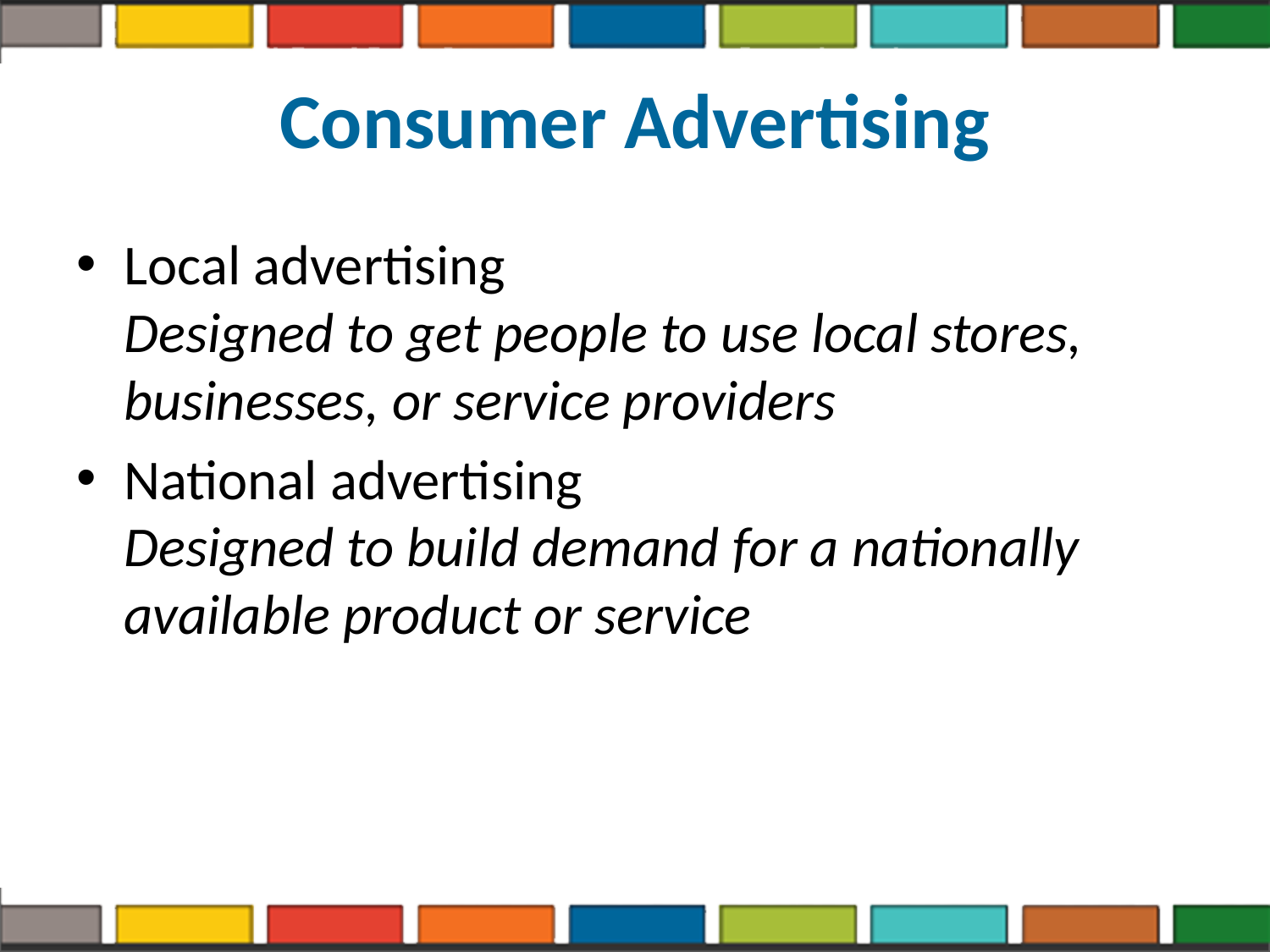

# Consumer Advertising
Local advertising
Designed to get people to use local stores, businesses, or service providers
National advertising
Designed to build demand for a nationally available product or service